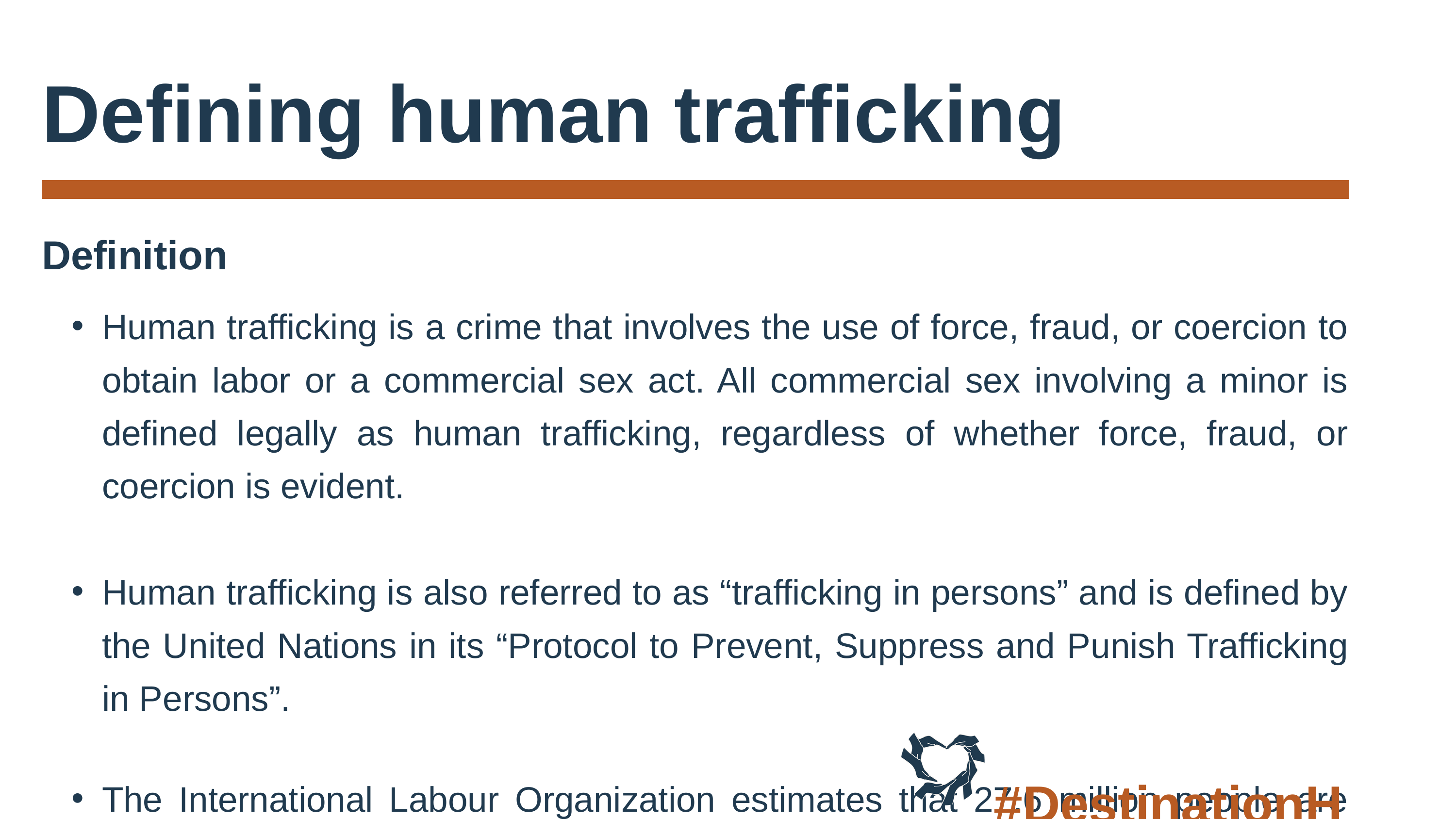

Defining human trafficking

Definition
Human trafficking is a crime that involves the use of force, fraud, or coercion to obtain labor or a commercial sex act. All commercial sex involving a minor is defined legally as human trafficking, regardless of whether force, fraud, or coercion is evident.

Human trafficking is also referred to as “trafficking in persons” and is defined by the United Nations in its “Protocol to Prevent, Suppress and Punish Trafficking in Persons”.

The International Labour Organization estimates that 27.6 million people are trapped in forced labor around the world currently.1

#DestinationHope